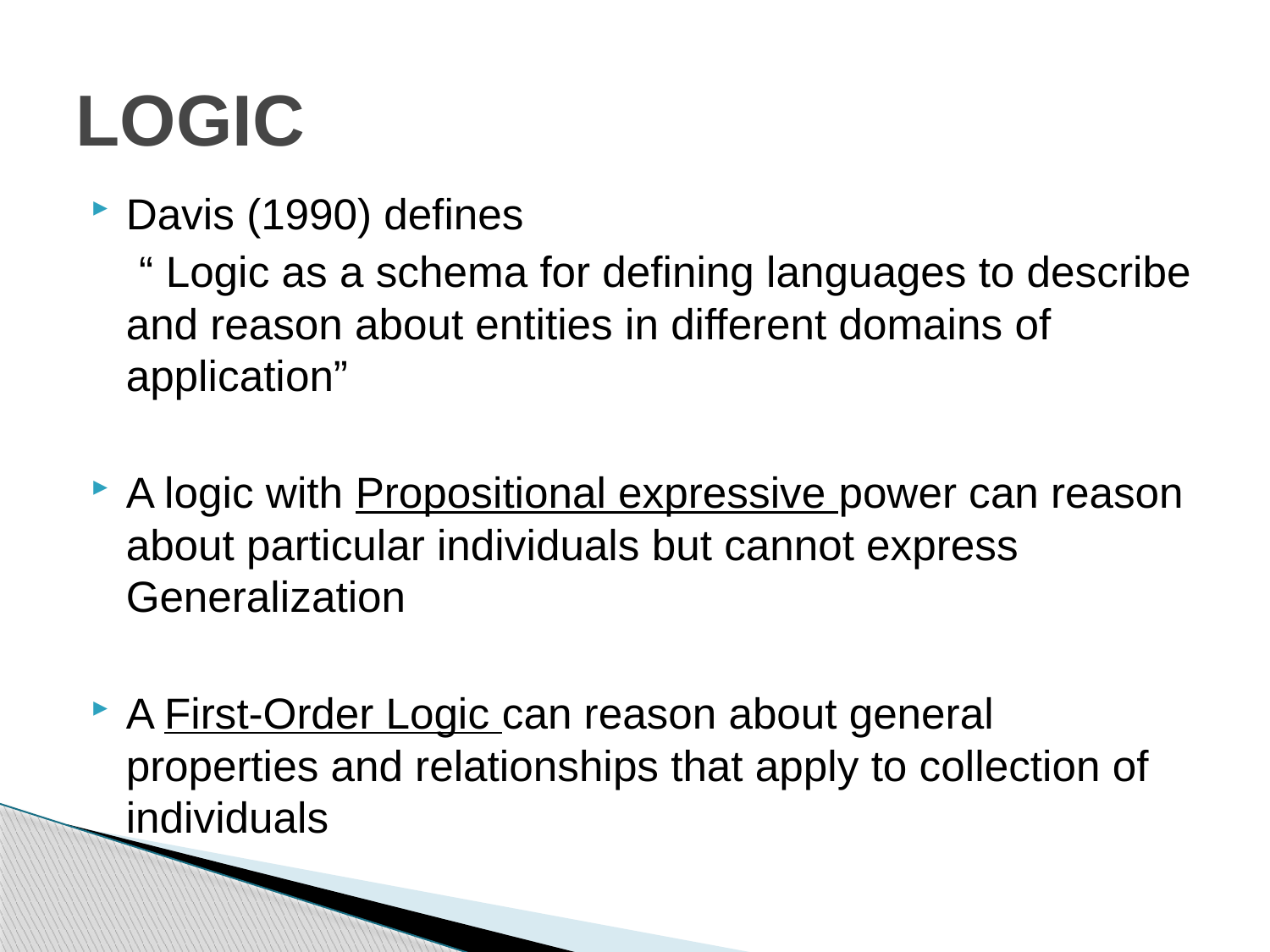

# LOGIC
Davis (1990) defines
    “ Logic as a schema for defining languages to describe and reason about entities in different domains of application”

A logic with Propositional expressive power can reason about particular individuals but cannot express Generalization

A First-Order Logic can reason about general properties and relationships that apply to collection of individuals